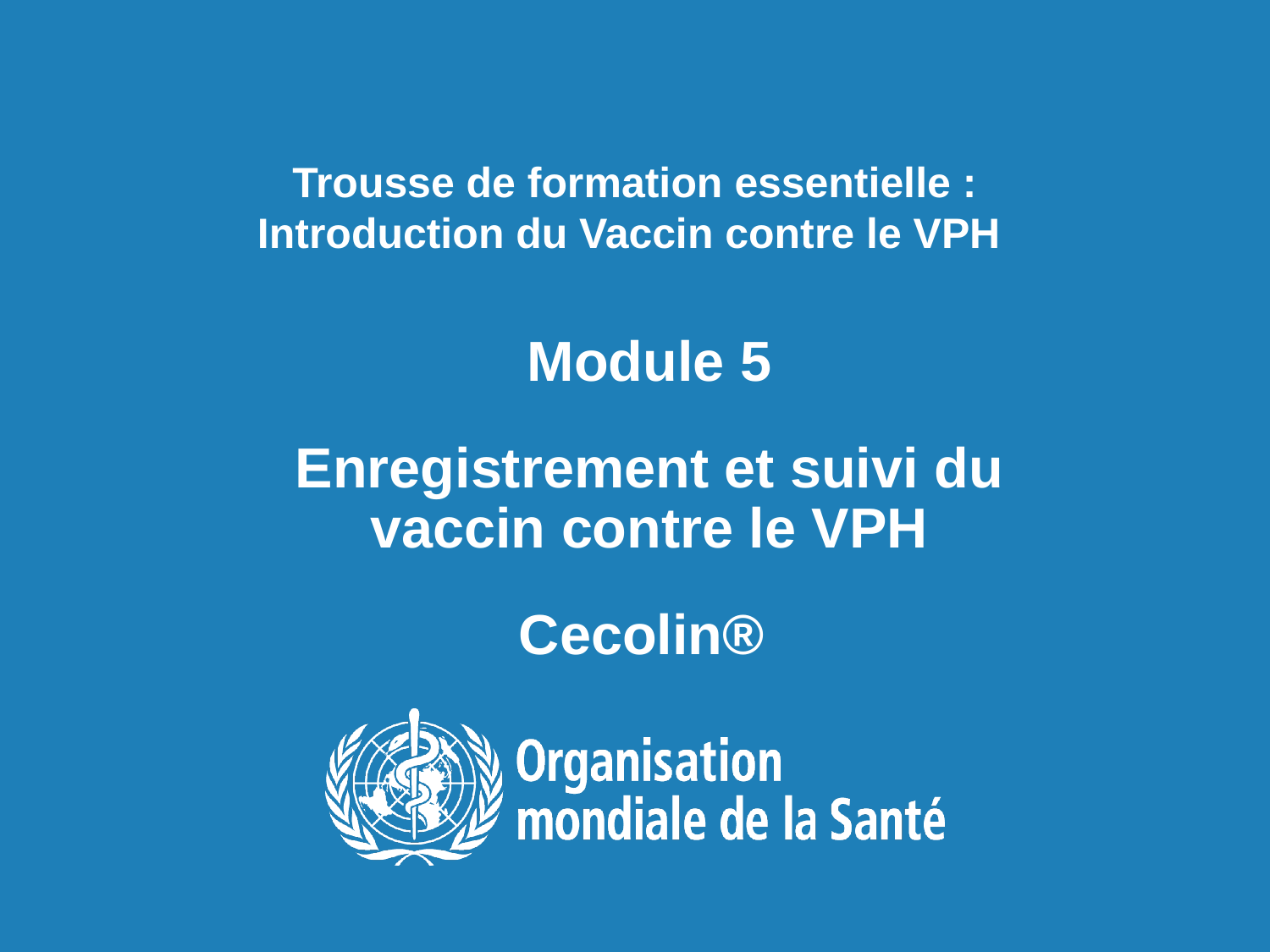

Trousse de formation essentielle :
Introduction du Vaccin contre le VPH
Module 5
Enregistrement et suivi du vaccin contre le VPH
Cecolin®